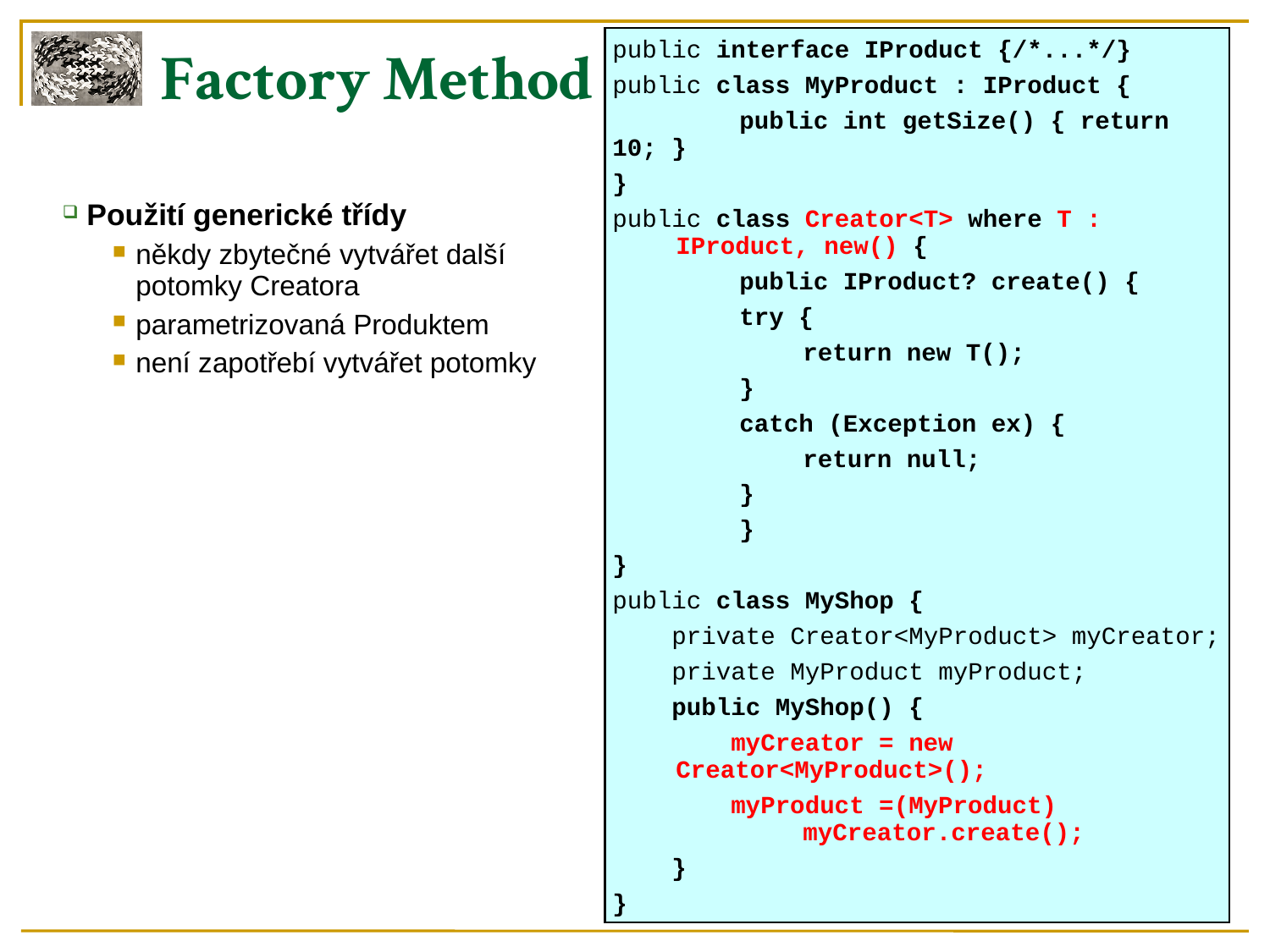

public interface IProduct {/*...*/}
public class MyProduct : IProduct {
		public int getSize() { return 10; }
}
public class Creator<T> where T : 			IProduct, new() {
		public IProduct? create() {
     	try {
     		return new T();
     	}
     	catch (Exception ex) {
         	return null;
     	}
		}
}
public class MyShop {
    private Creator<MyProduct> myCreator;
    private MyProduct myProduct;
    public MyShop() {
        myCreator = new 					Creator<MyProduct>();
        myProduct =(MyProduct) 					myCreator.create();
    }
}
Factory Method – implementace
Použití generické třídy
někdy zbytečné vytvářet další potomky Creatora
parametrizovaná Produktem
není zapotřebí vytvářet potomky